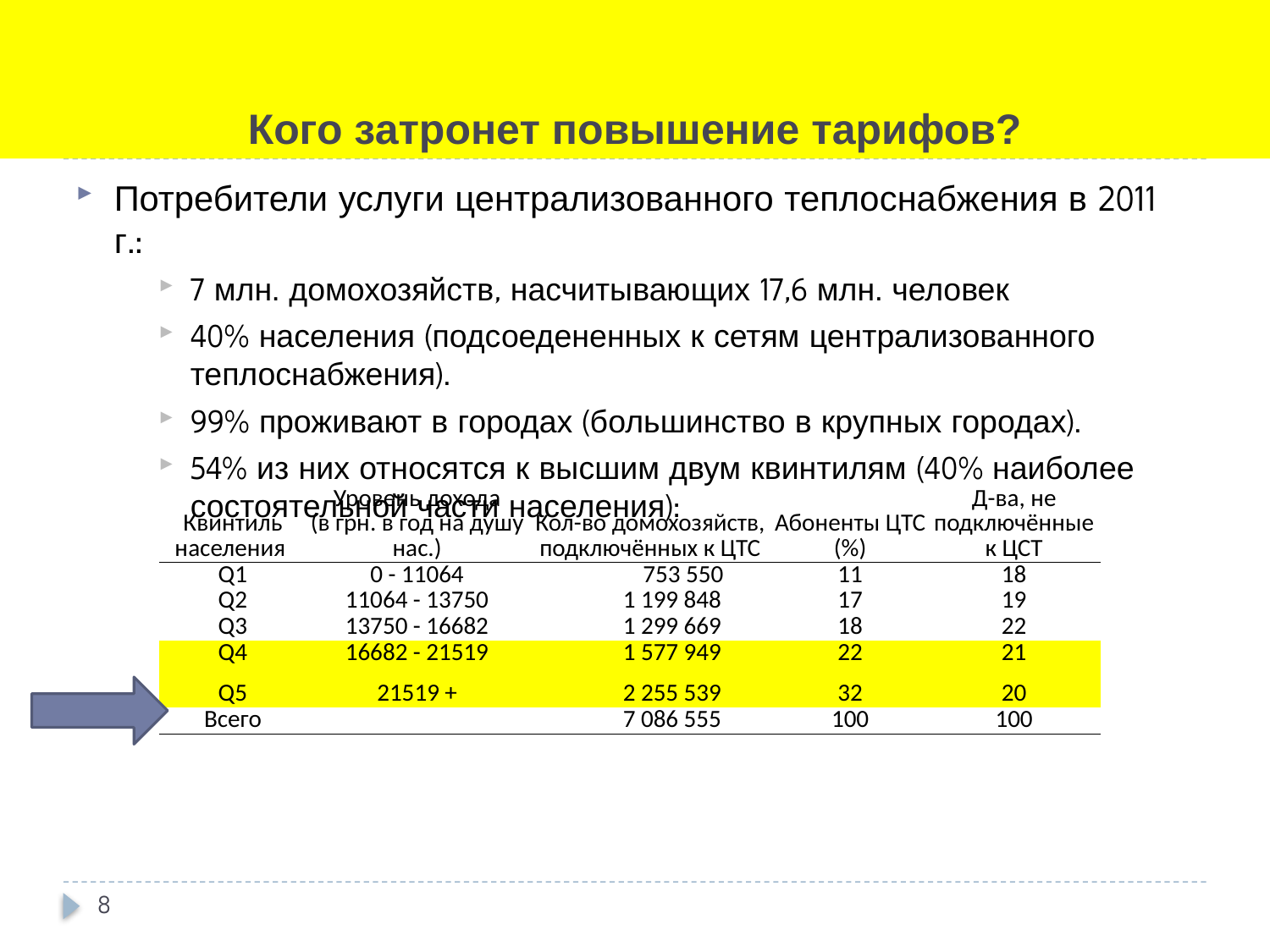

# Кого затронет повышение тарифов?
Потребители услуги централизованного теплоснабжения в 2011 г.:
7 млн. домохозяйств, насчитывающих 17,6 млн. человек
40% населения (подсоедененных к сетям централизованного теплоснабжения).
99% проживают в городах (большинство в крупных городах).
54% из них относятся к высшим двум квинтилям (40% наиболее состоятельной части населения):
| Квинтиль населения | Уровень дохода (в грн. в год на душу нас.) | Кол-во домохозяйств, подключённых к ЦТС | Абоненты ЦТС (%) | Д-ва, не подключённые к ЦСТ |
| --- | --- | --- | --- | --- |
| Q1 | 0 - 11064 | 753 550 | 11 | 18 |
| Q2 | 11064 - 13750 | 1 199 848 | 17 | 19 |
| Q3 | 13750 - 16682 | 1 299 669 | 18 | 22 |
| Q4 | 16682 - 21519 | 1 577 949 | 22 | 21 |
| Q5 | 21519 + | 2 255 539 | 32 | 20 |
| Всего |  | 7 086 555 | 100 | 100 |

8